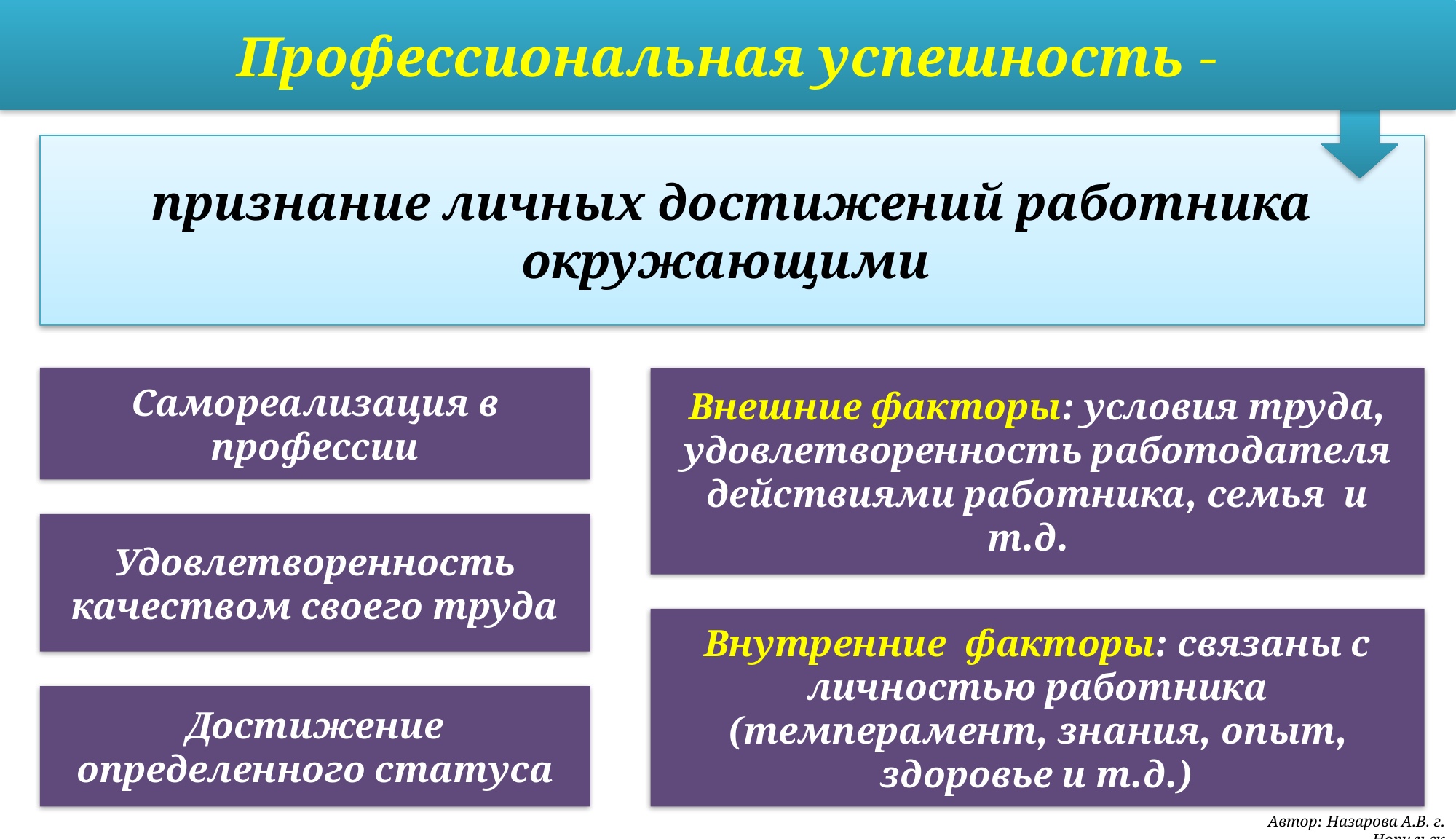

Профессиональная успешность -

признание личных достижений работника окружающими
Самореализация в профессии
Внешние факторы: условия труда, удовлетворенность работодателя действиями работника, семья  и т.д.
Удовлетворенность качеством своего труда
Внутренние  факторы: связаны с личностью работника (темперамент, знания, опыт, здоровье и т.д.)
Достижение определенного статуса
Автор: Назарова А.В. г. Норильск